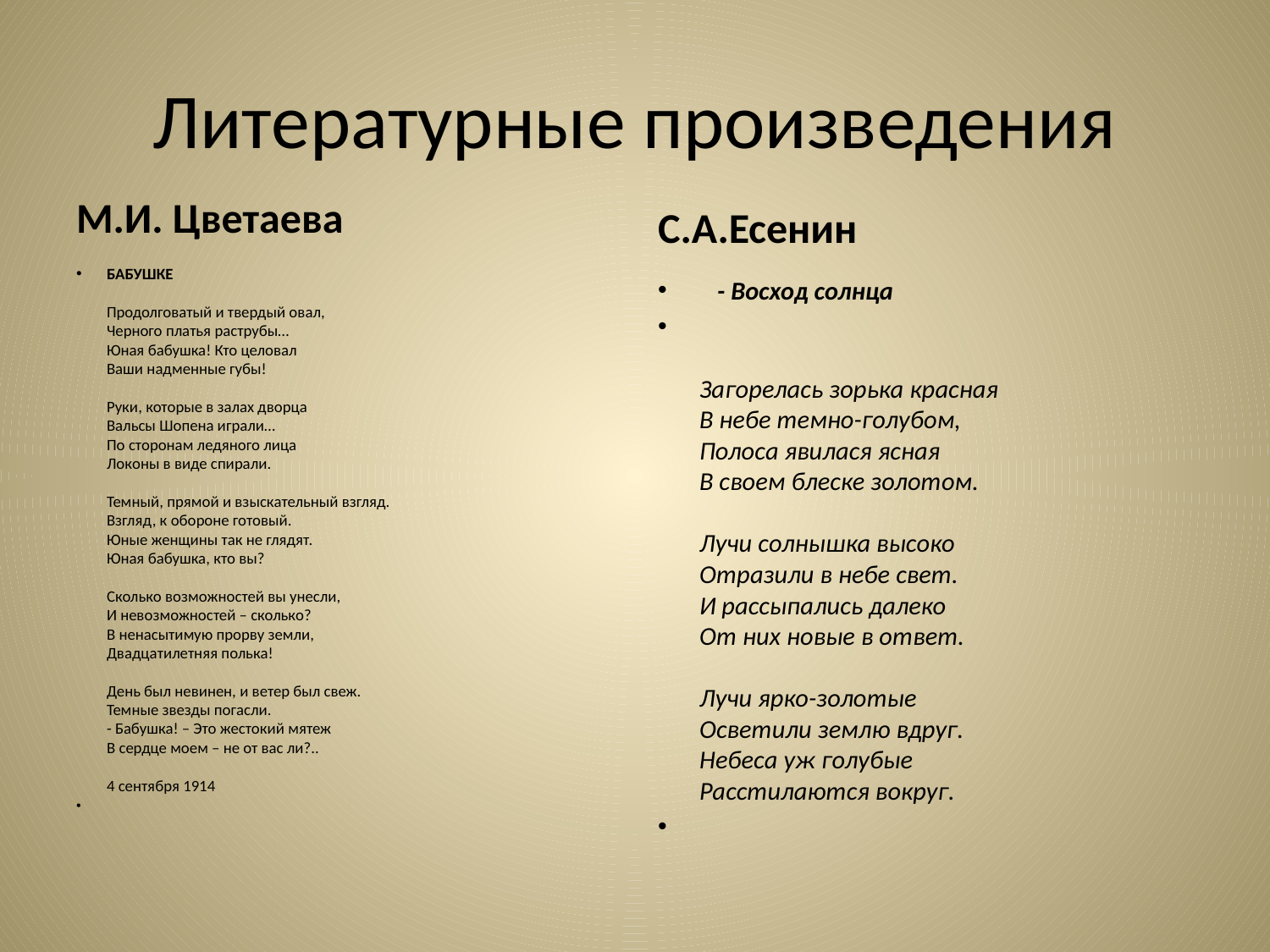

# Литературные произведения
С.А.Есенин
М.И. Цветаева
БАБУШКЕ 
Продолговатый и твердый овал,
Черного платья раструбы…
Юная бабушка! Кто целовал
Ваши надменные губы!
Руки, которые в залах дворца
Вальсы Шопена играли…
По сторонам ледяного лица
Локоны в виде спирали.
Темный, прямой и взыскательный взгляд.
Взгляд, к обороне готовый.
Юные женщины так не глядят.
Юная бабушка, кто вы?
Сколько возможностей вы унесли,
И невозможностей – сколько?
В ненасытимую прорву земли,
Двадцатилетняя полька!
День был невинен, и ветер был свеж.
Темные звезды погасли.
- Бабушка! – Это жестокий мятеж
В сердце моем – не от вас ли?..
4 сентября 1914

   - Восход солнца
Загорелась зорька красная 
В небе темно-голубом, 
Полоса явилася ясная 
В своем блеске золотом. 
Лучи солнышка высоко 
Отразили в небе свет. 
И рассыпались далеко 
От них новые в ответ. 
Лучи ярко-золотые 
Осветили землю вдруг. 
Небеса уж голубые 
Расстилаются вокруг.